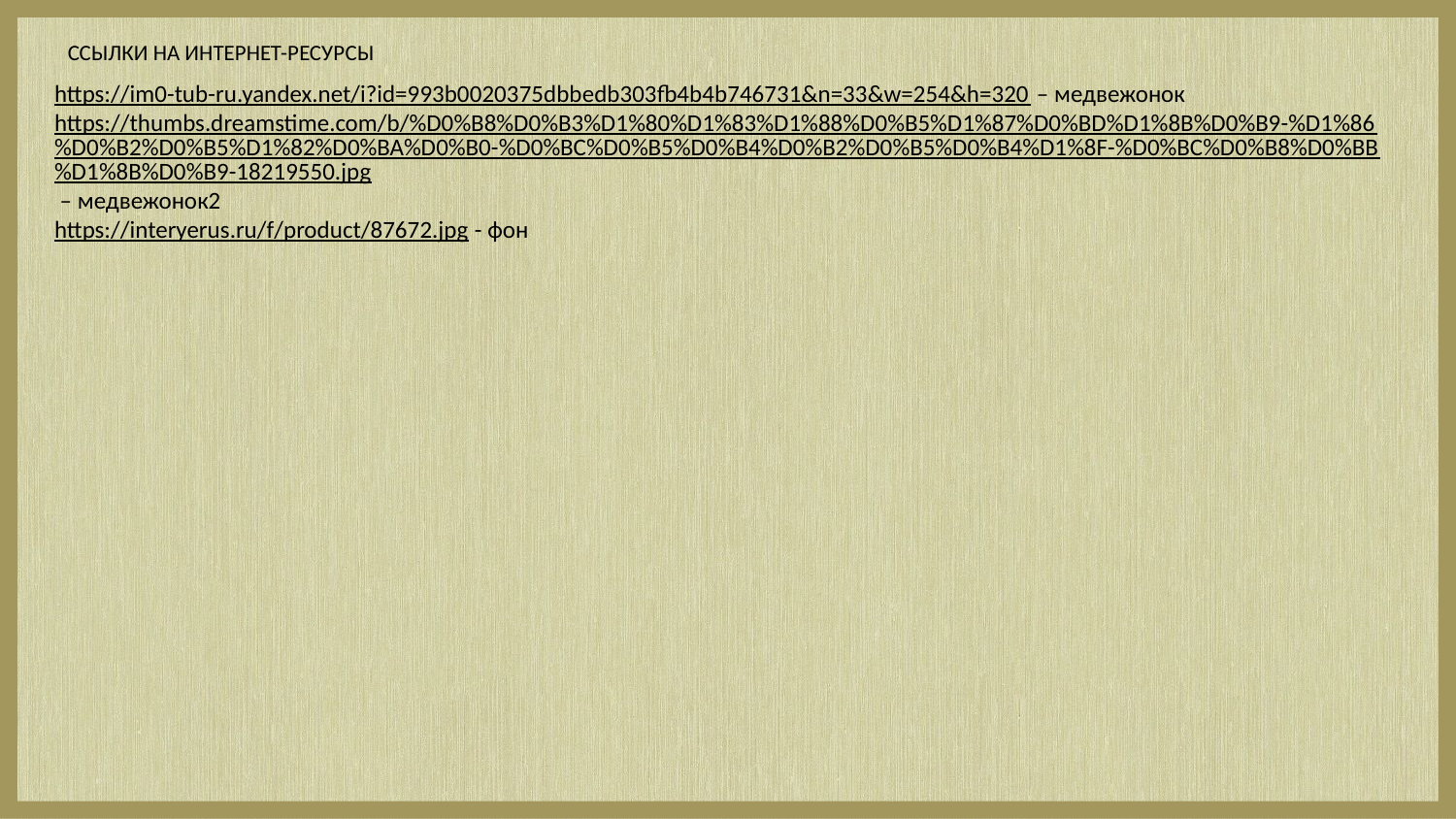

ССЫЛКИ НА ИНТЕРНЕТ-РЕСУРСЫ
https://im0-tub-ru.yandex.net/i?id=993b0020375dbbedb303fb4b4b746731&n=33&w=254&h=320 – медвежонок
https://thumbs.dreamstime.com/b/%D0%B8%D0%B3%D1%80%D1%83%D1%88%D0%B5%D1%87%D0%BD%D1%8B%D0%B9-%D1%86%D0%B2%D0%B5%D1%82%D0%BA%D0%B0-%D0%BC%D0%B5%D0%B4%D0%B2%D0%B5%D0%B4%D1%8F-%D0%BC%D0%B8%D0%BB%D1%8B%D0%B9-18219550.jpg – медвежонок2
https://interyerus.ru/f/product/87672.jpg - фон